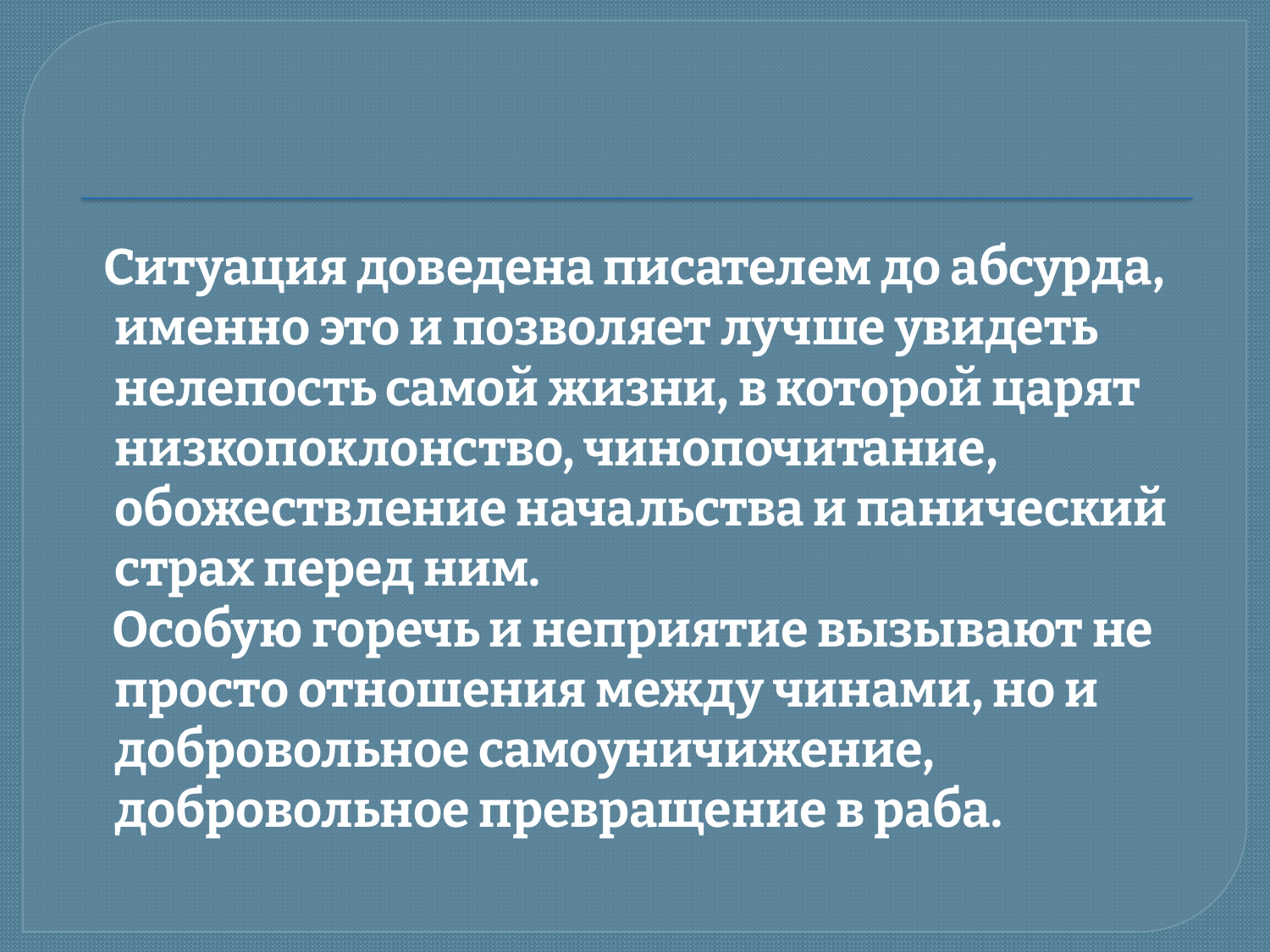

Ситуация доведена писателем до абсурда, именно это и позволяет лучше увидеть нелепость самой жизни, в которой царят низкопоклонство, чинопочитание, обожествление начальства и панический страх перед ним.
    Особую горечь и неприятие вызывают не просто отношения между чинами, но и добровольное самоуничижение, добровольное превращение в раба.